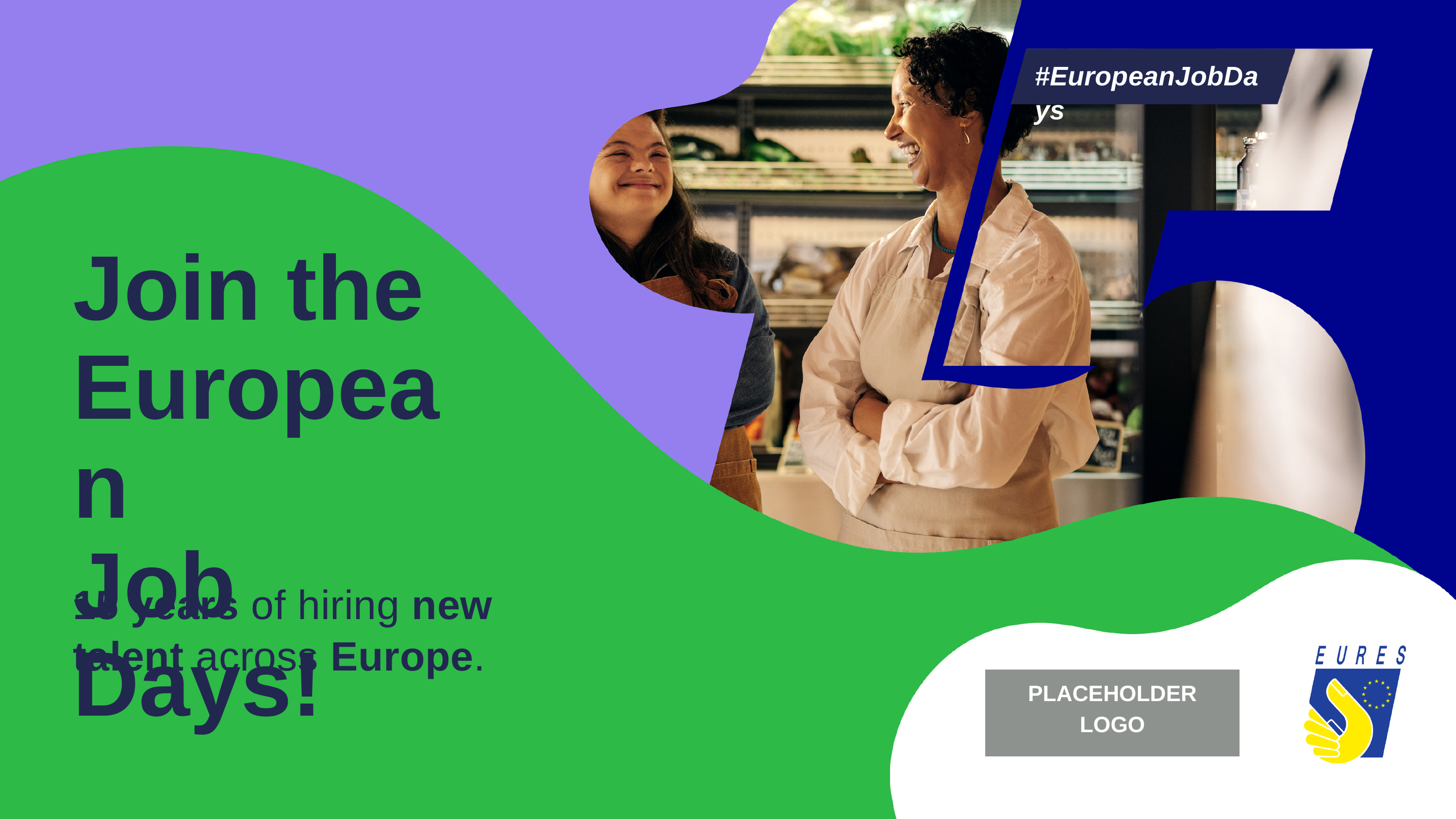

#EuropeanJobDays
Join the
European
Job Days!

15 years of hiring new talent across Europe.

PLACEHOLDER
LOGO